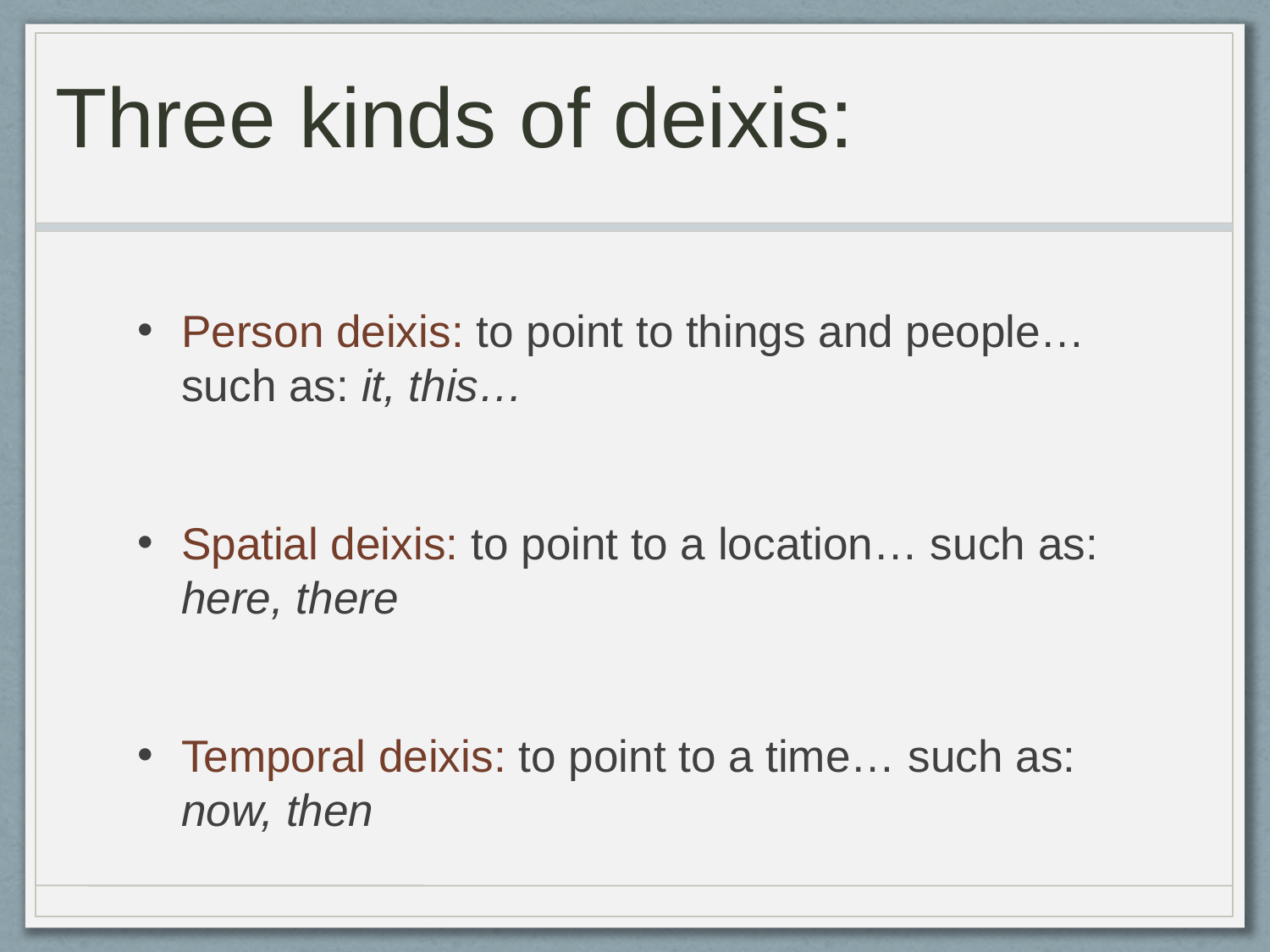

# Three kinds of deixis:
Person deixis: to point to things and people… such as: it, this…

Spatial deixis: to point to a location… such as: here, there

Temporal deixis: to point to a time… such as: now, then